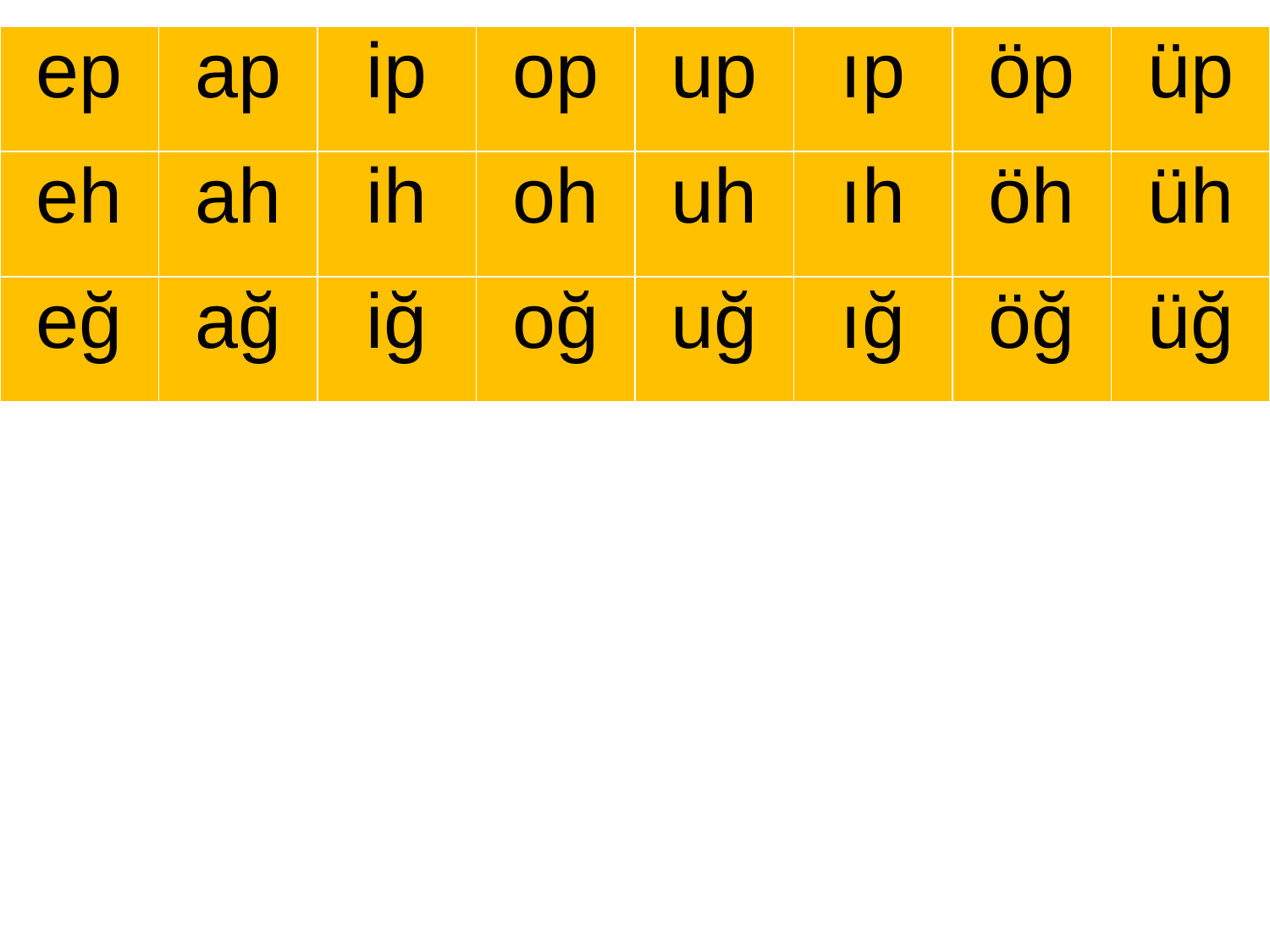

| ep | ap | ip | op | up | ıp | öp | üp |
| --- | --- | --- | --- | --- | --- | --- | --- |
| eh | ah | ih | oh | uh | ıh | öh | üh |
| eğ | ağ | iğ | oğ | uğ | ığ | öğ | üğ |